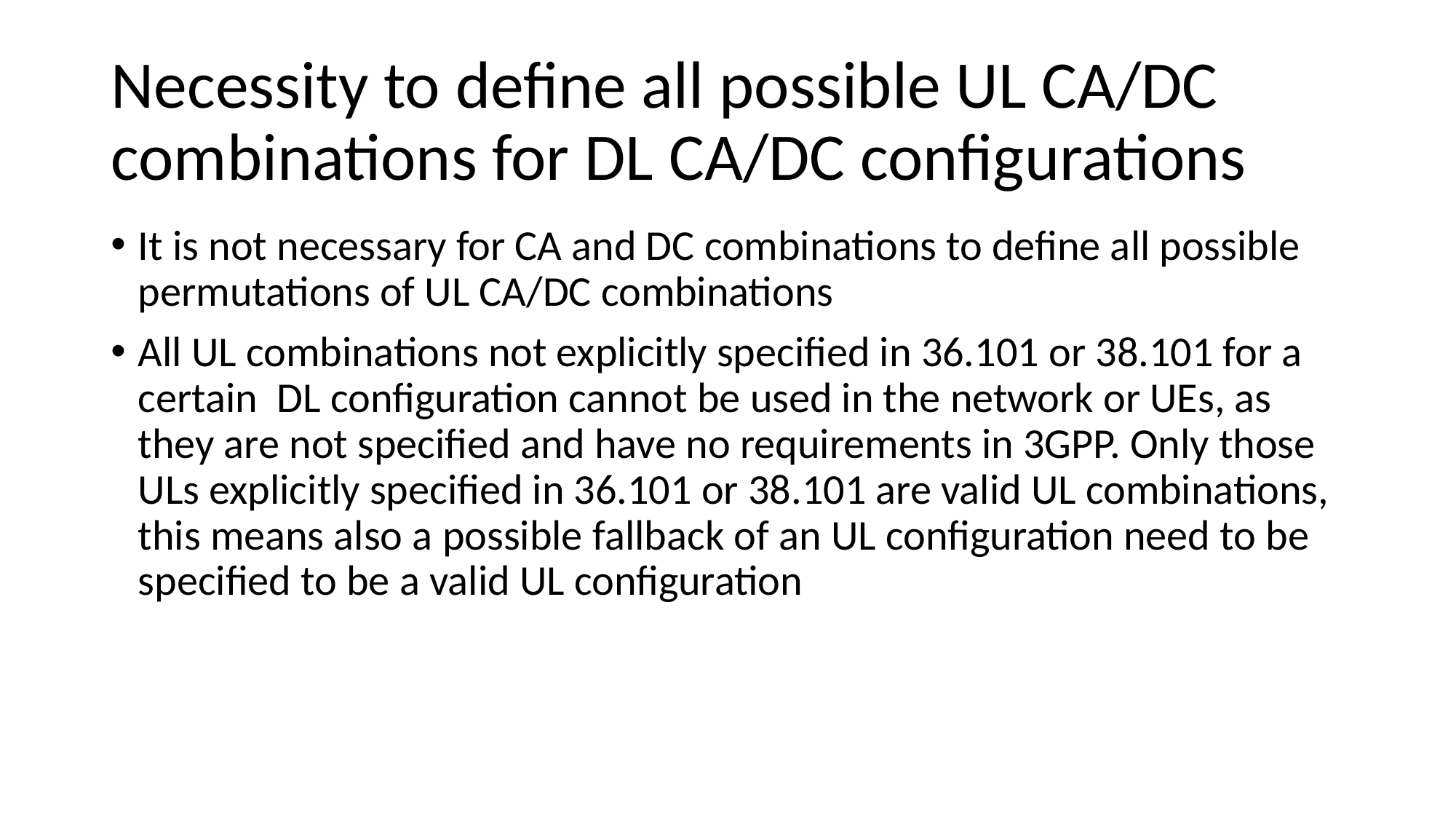

# Necessity to define all possible UL CA/DC combinations for DL CA/DC configurations
It is not necessary for CA and DC combinations to define all possible permutations of UL CA/DC combinations
All UL combinations not explicitly specified in 36.101 or 38.101 for a certain  DL configuration cannot be used in the network or UEs, as they are not specified and have no requirements in 3GPP. Only those ULs explicitly specified in 36.101 or 38.101 are valid UL combinations, this means also a possible fallback of an UL configuration need to be specified to be a valid UL configuration